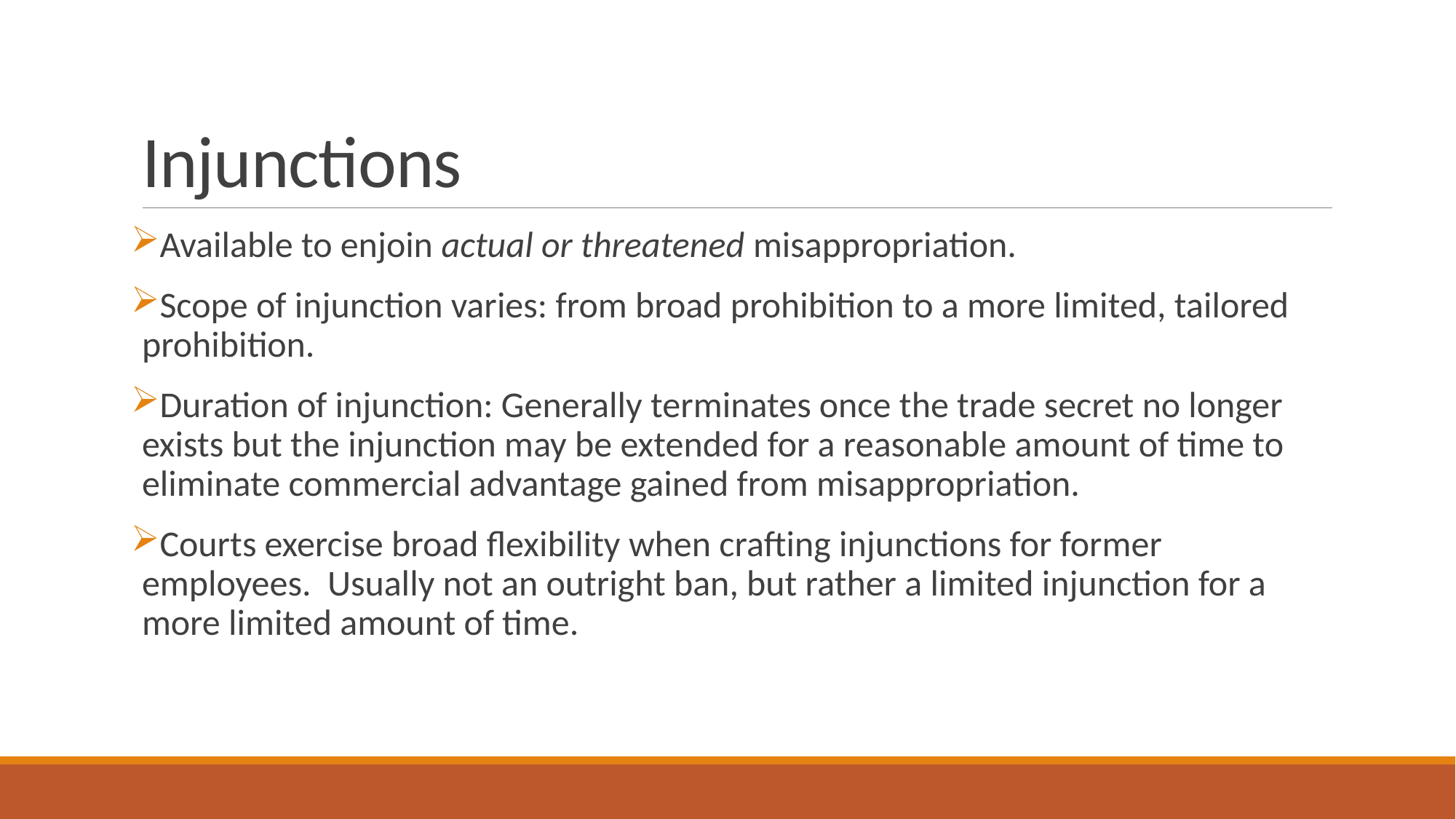

# Injunctions
Available to enjoin actual or threatened misappropriation.
Scope of injunction varies: from broad prohibition to a more limited, tailored prohibition.
Duration of injunction: Generally terminates once the trade secret no longer exists but the injunction may be extended for a reasonable amount of time to eliminate commercial advantage gained from misappropriation.
Courts exercise broad flexibility when crafting injunctions for former employees.  Usually not an outright ban, but rather a limited injunction for a more limited amount of time.